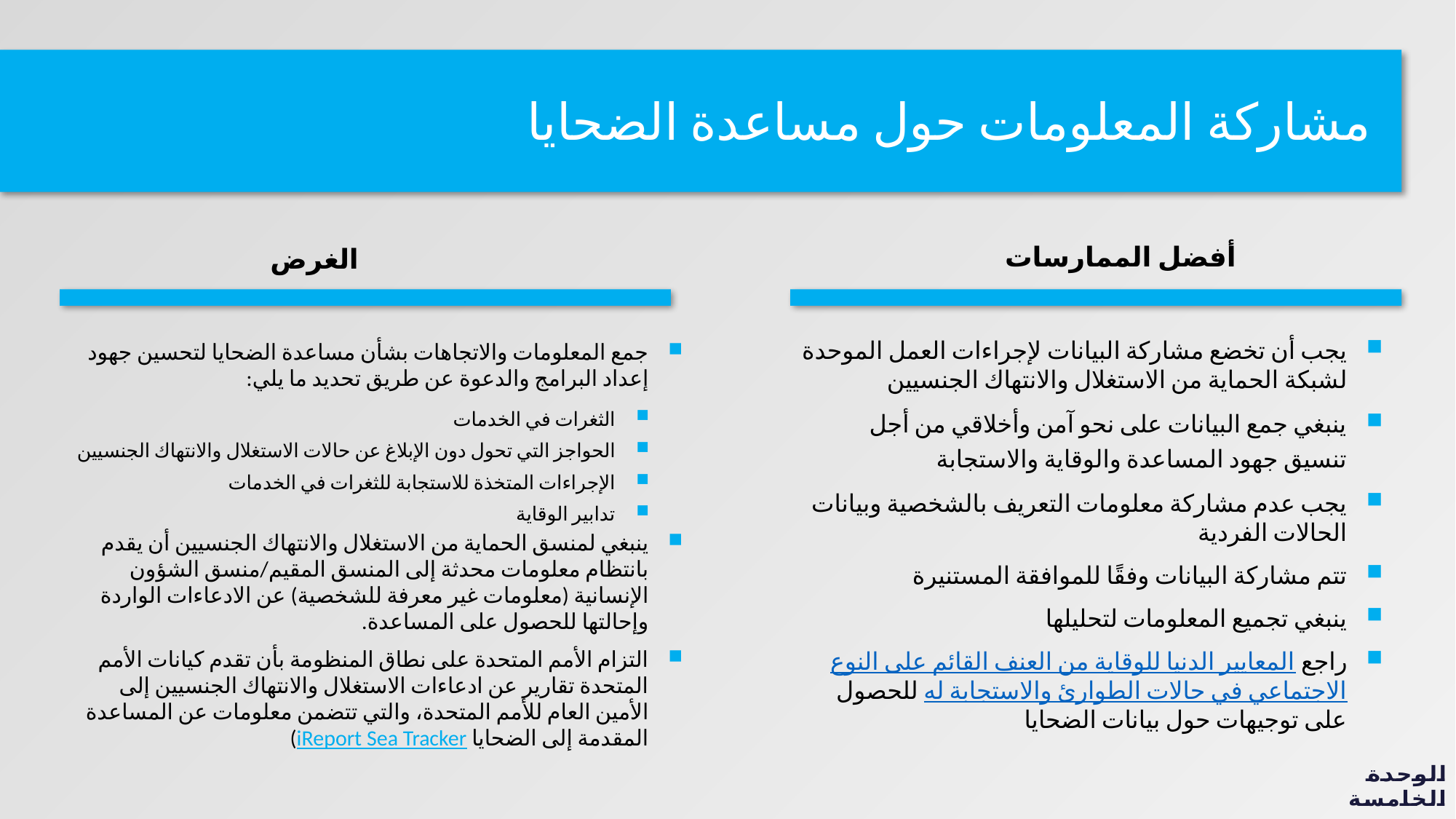

# مشاركة المعلومات حول مساعدة الضحايا
أفضل الممارسات
الغرض

يجب أن تخضع مشاركة البيانات لإجراءات العمل الموحدة لشبكة الحماية من الاستغلال والانتهاك الجنسيين
ينبغي جمع البيانات على نحو آمن وأخلاقي من أجل تنسيق جهود المساعدة والوقاية والاستجابة
يجب عدم مشاركة معلومات التعريف بالشخصية وبيانات الحالات الفردية
تتم مشاركة البيانات وفقًا للموافقة المستنيرة
ينبغي تجميع المعلومات لتحليلها
راجع المعايير الدنيا للوقاية من العنف القائم على النوع الاجتماعي في حالات الطوارئ والاستجابة له للحصول على توجيهات حول بيانات الضحايا
جمع المعلومات والاتجاهات بشأن مساعدة الضحايا لتحسين جهود إعداد البرامج والدعوة عن طريق تحديد ما يلي:
الثغرات في الخدمات
الحواجز التي تحول دون الإبلاغ عن حالات الاستغلال والانتهاك الجنسيين
الإجراءات المتخذة للاستجابة للثغرات في الخدمات
تدابير الوقاية
ينبغي لمنسق الحماية من الاستغلال والانتهاك الجنسيين أن يقدم بانتظام معلومات محدثة إلى المنسق المقيم/منسق الشؤون الإنسانية (معلومات غير معرفة للشخصية) عن الادعاءات الواردة وإحالتها للحصول على المساعدة.
التزام الأمم المتحدة على نطاق المنظومة بأن تقدم كيانات الأمم المتحدة تقارير عن ادعاءات الاستغلال والانتهاك الجنسيين إلى الأمين العام للأمم المتحدة، والتي تتضمن معلومات عن المساعدة المقدمة إلى الضحايا iReport Sea Tracker)
الوحدة الخامسة